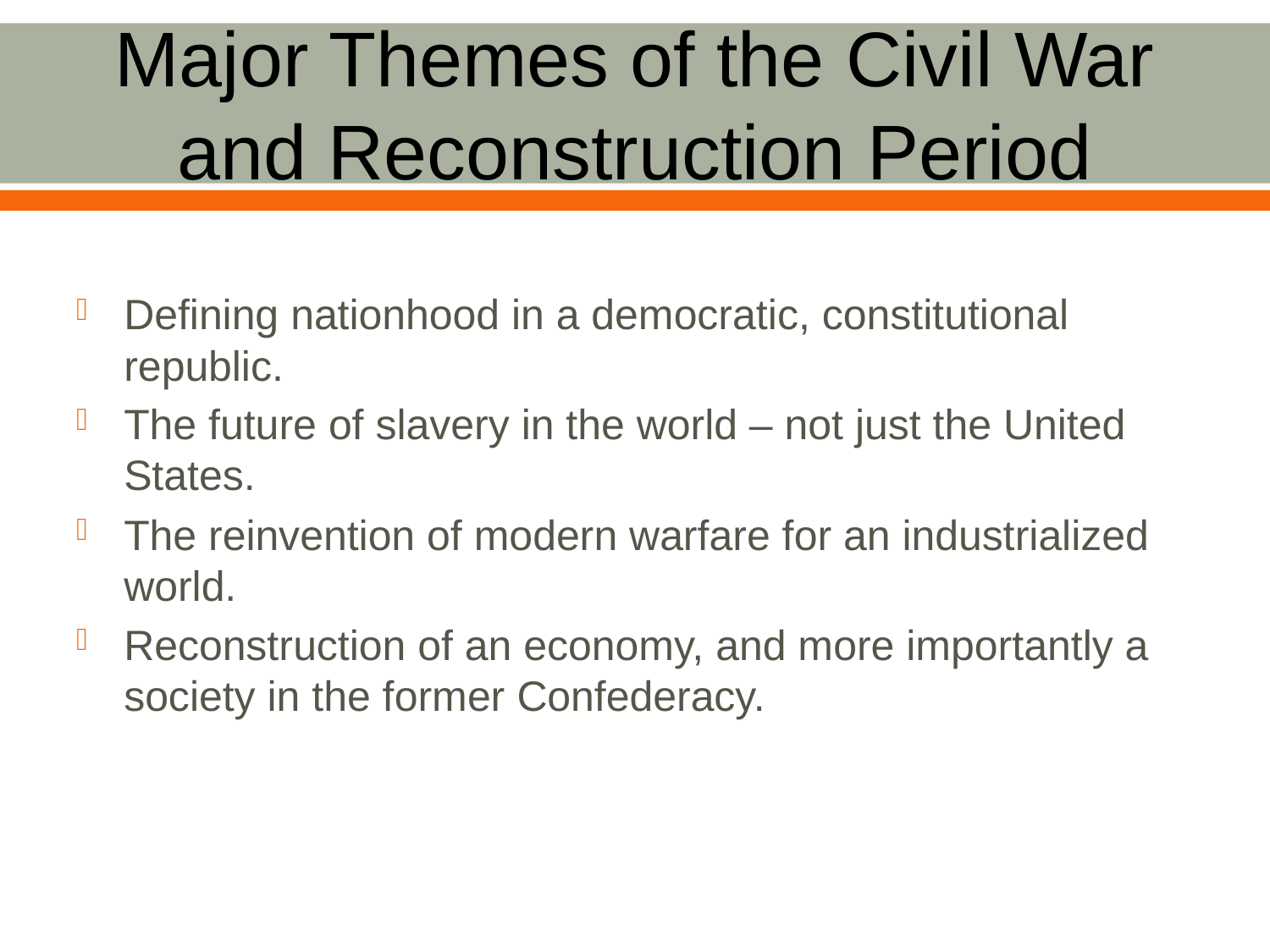

# Major Themes of the Civil War and Reconstruction Period

Defining nationhood in a democratic, constitutional republic.
The future of slavery in the world – not just the United States.
The reinvention of modern warfare for an industrialized world.
Reconstruction of an economy, and more importantly a society in the former Confederacy.